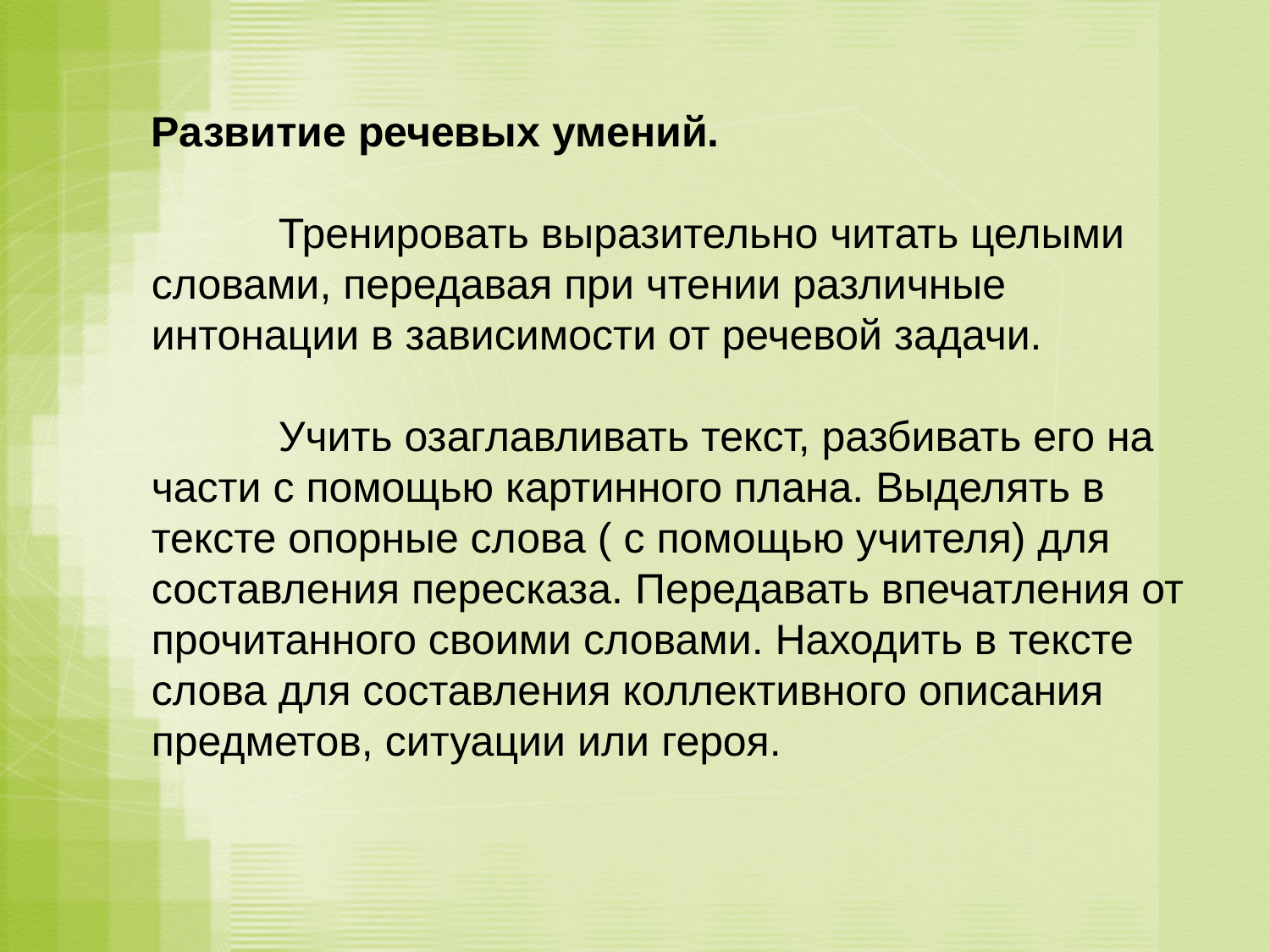

# Развитие речевых умений. Тренировать выразительно читать целыми словами, передавая при чтении различные интонации в зависимости от речевой задачи. Учить озаглавливать текст, разбивать его на части с помощью картинного плана. Выделять в тексте опорные слова ( с помощью учителя) для составления пересказа. Передавать впечатления от прочитанного своими словами. Находить в тексте слова для составления коллективного описания предметов, ситуации или героя.